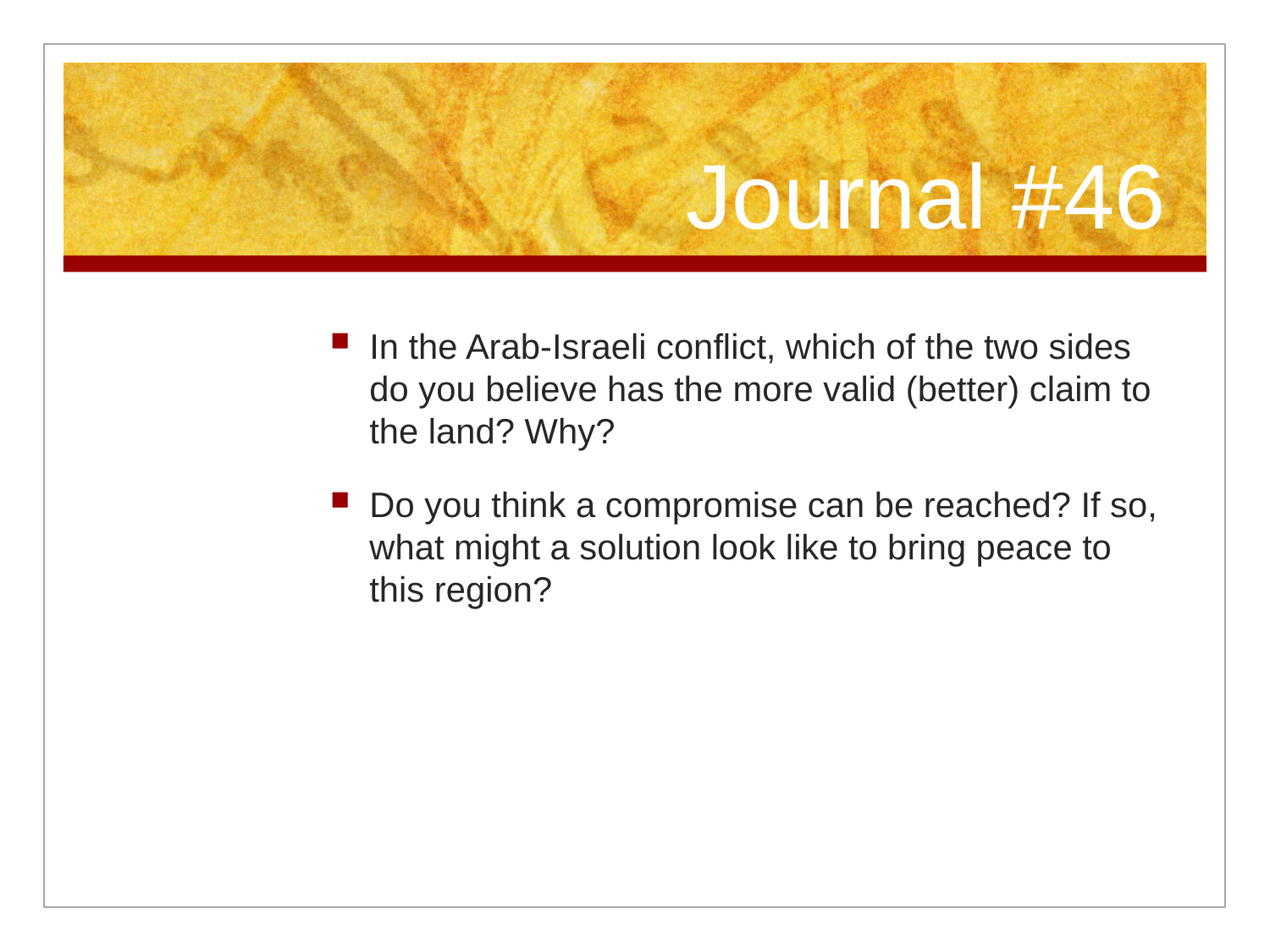

# Journal #46
In the Arab-Israeli conflict, which of the two sides do you believe has the more valid (better) claim to the land? Why?
Do you think a compromise can be reached? If so, what might a solution look like to bring peace to this region?